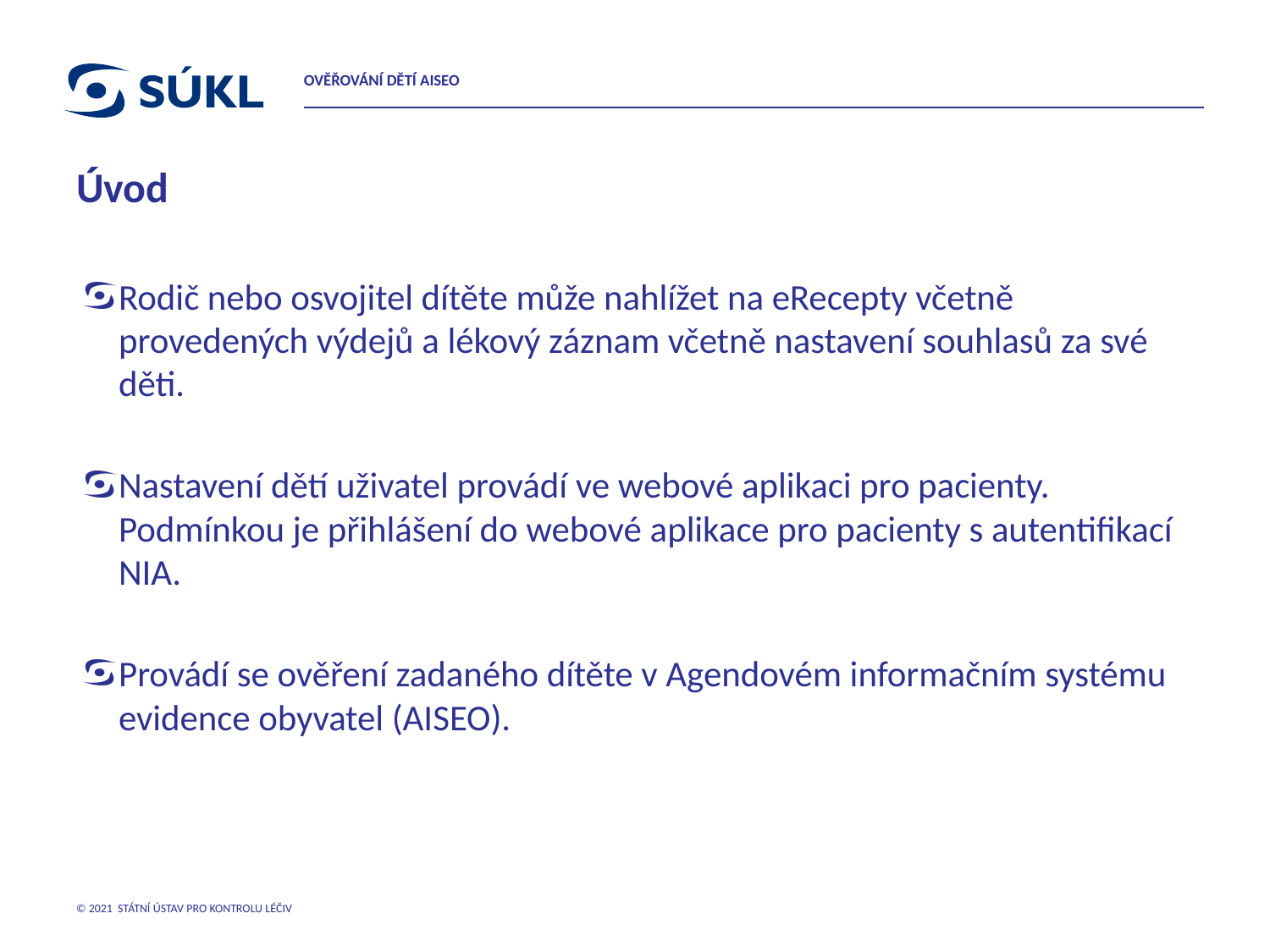

OVĚŘOVÁNÍ DĚTÍ AISEO
# Úvod
Rodič nebo osvojitel dítěte může nahlížet na eRecepty včetně provedených výdejů a lékový záznam včetně nastavení souhlasů za své děti.

Nastavení dětí uživatel provádí ve webové aplikaci pro pacienty. Podmínkou je přihlášení do webové aplikace pro pacienty s autentifikací NIA.

Provádí se ověření zadaného dítěte v Agendovém informačním systému evidence obyvatel (AISEO).

© 2021  STÁTNÍ ÚSTAV PRO KONTROLU LÉČIV